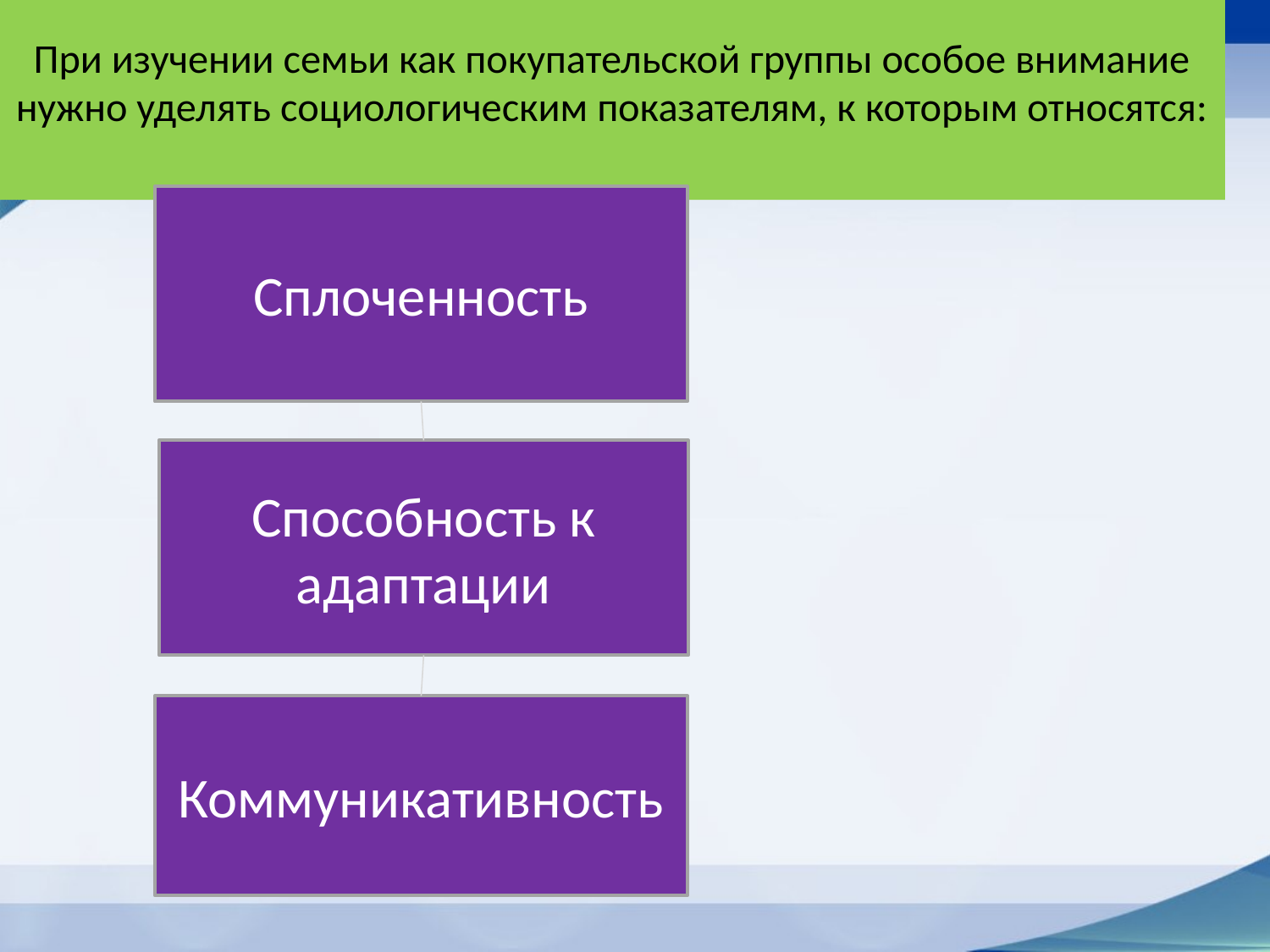

# При изучении семьи как покупательской группы особое внимание нужно уделять социологическим показателям, к которым относятся:

Сплоченность
Способность к адаптации
Коммуникативность